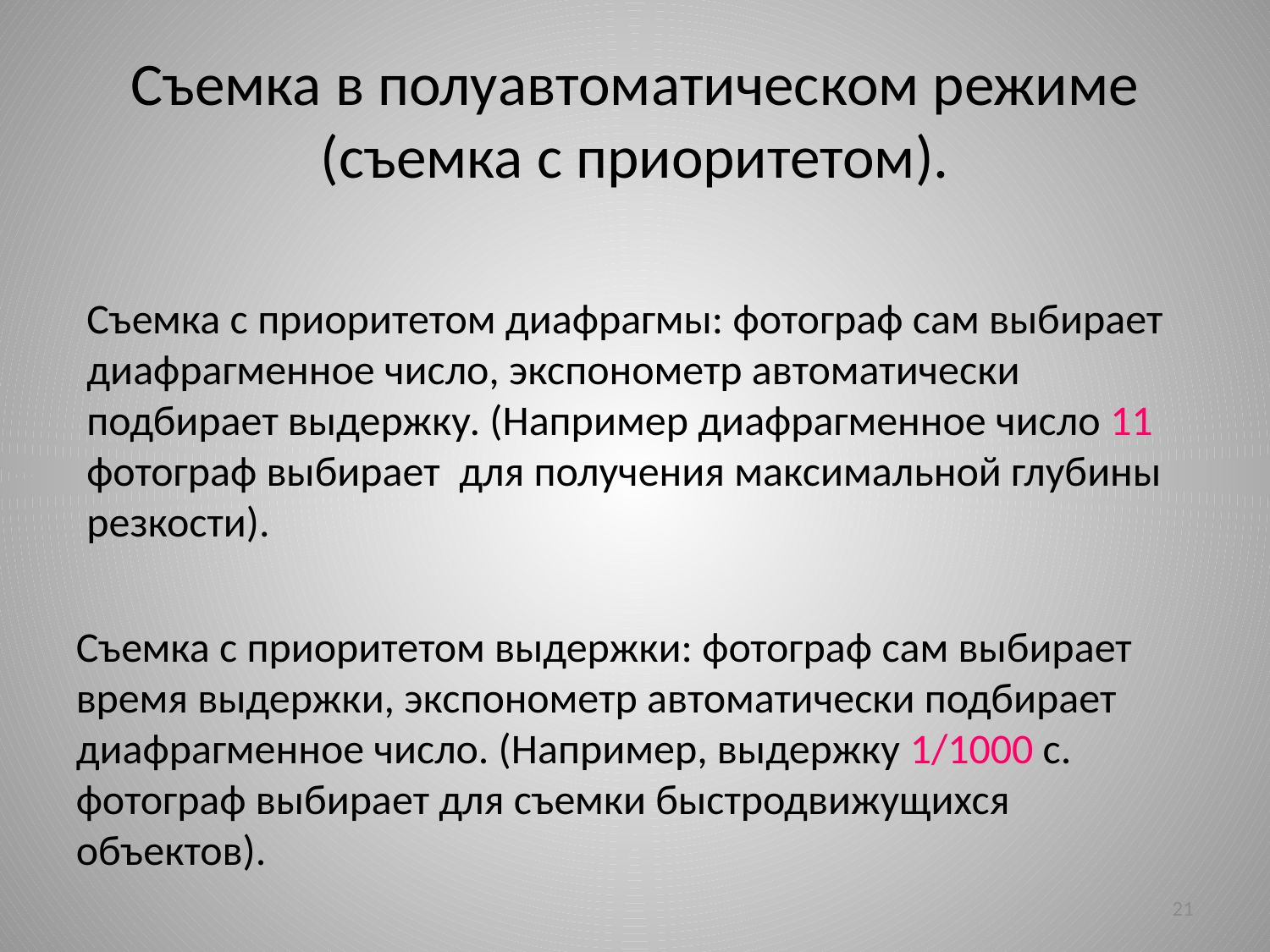

# Съемка в полуавтоматическом режиме (съемка с приоритетом).
Съемка с приоритетом диафрагмы: фотограф сам выбирает диафрагменное число, экспонометр автоматически подбирает выдержку. (Например диафрагменное число 11 фотограф выбирает  для получения максимальной глубины резкости).
Съемка с приоритетом выдержки: фотограф сам выбирает время выдержки, экспонометр автоматически подбирает диафрагменное число. (Например, выдержку 1/1000 с. фотограф выбирает для съемки быстродвижущихся объектов).
21